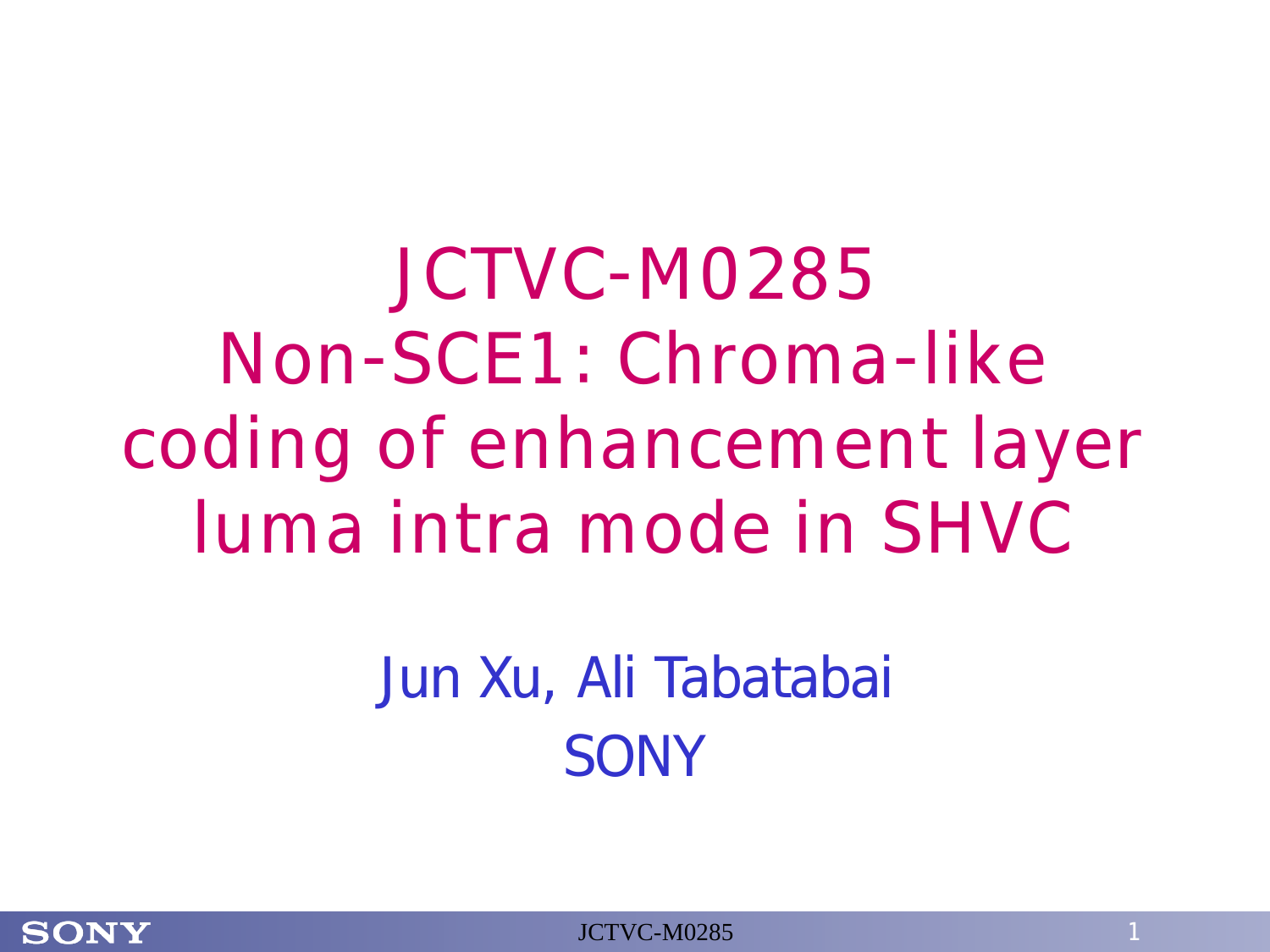

# JCTVC-M0285 Non-SCE1: Chroma-like coding of enhancement layer luma intra mode in SHVC
Jun Xu, Ali Tabatabai
SONY
JCTVC-M0285
1